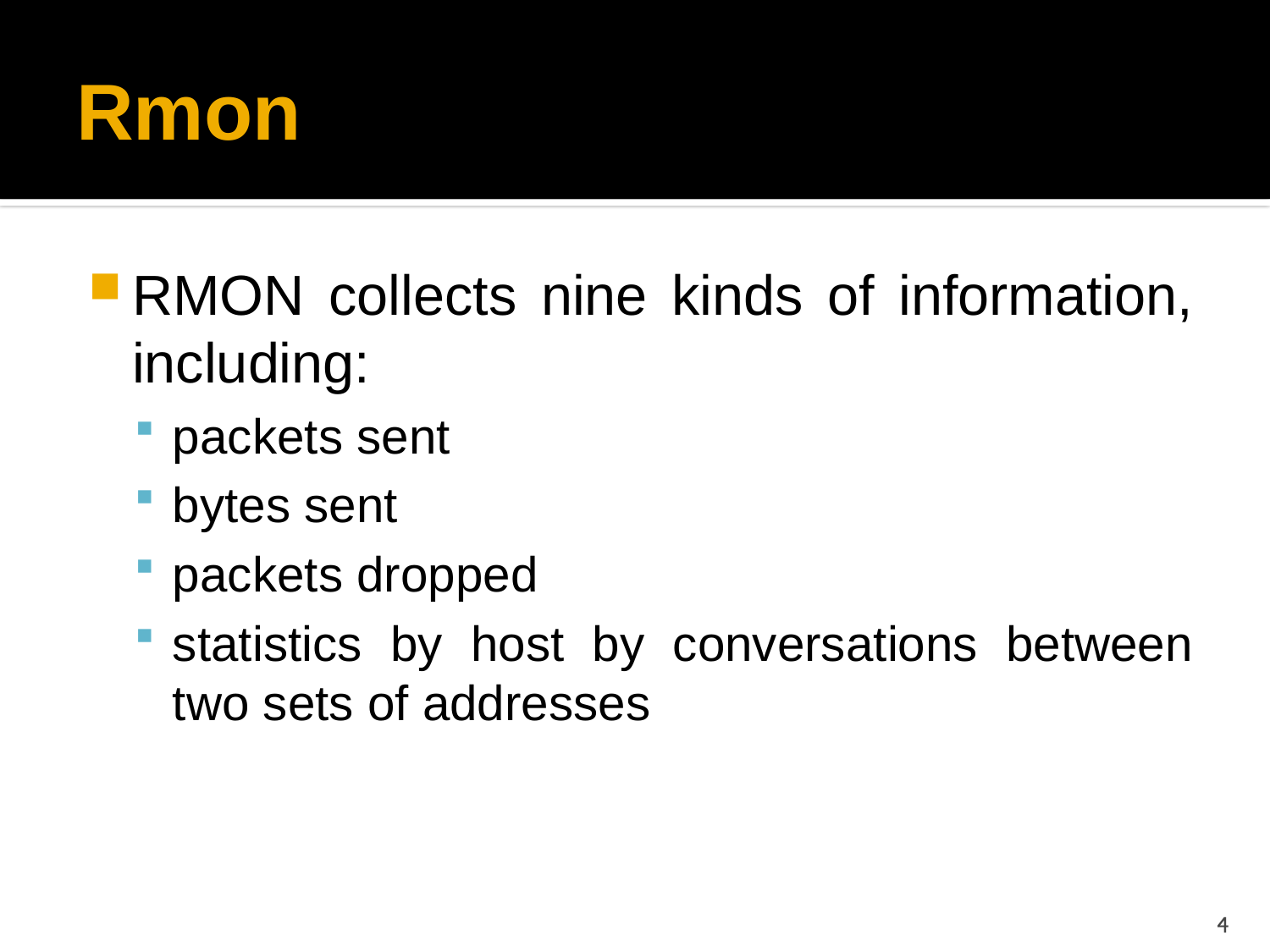

# Rmon
RMON collects nine kinds of information, including:
packets sent
bytes sent
packets dropped
statistics by host by conversations between two sets of addresses
4